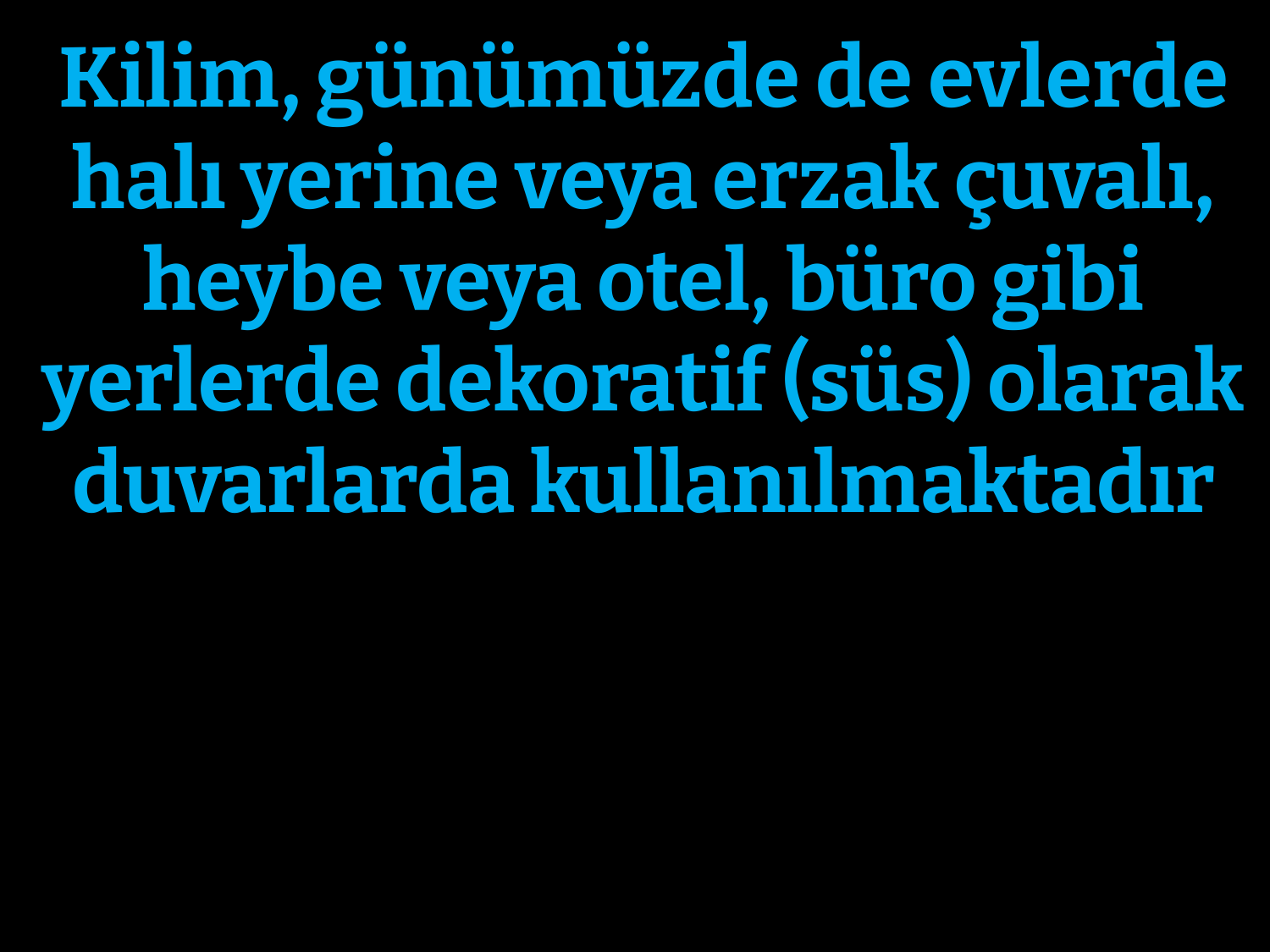

Kilim, günümüzde de evlerde halı yerine veya erzak çuvalı, heybe veya otel, büro gibi yerlerde dekoratif (süs) olarak duvarlarda kullanılmaktadır

#